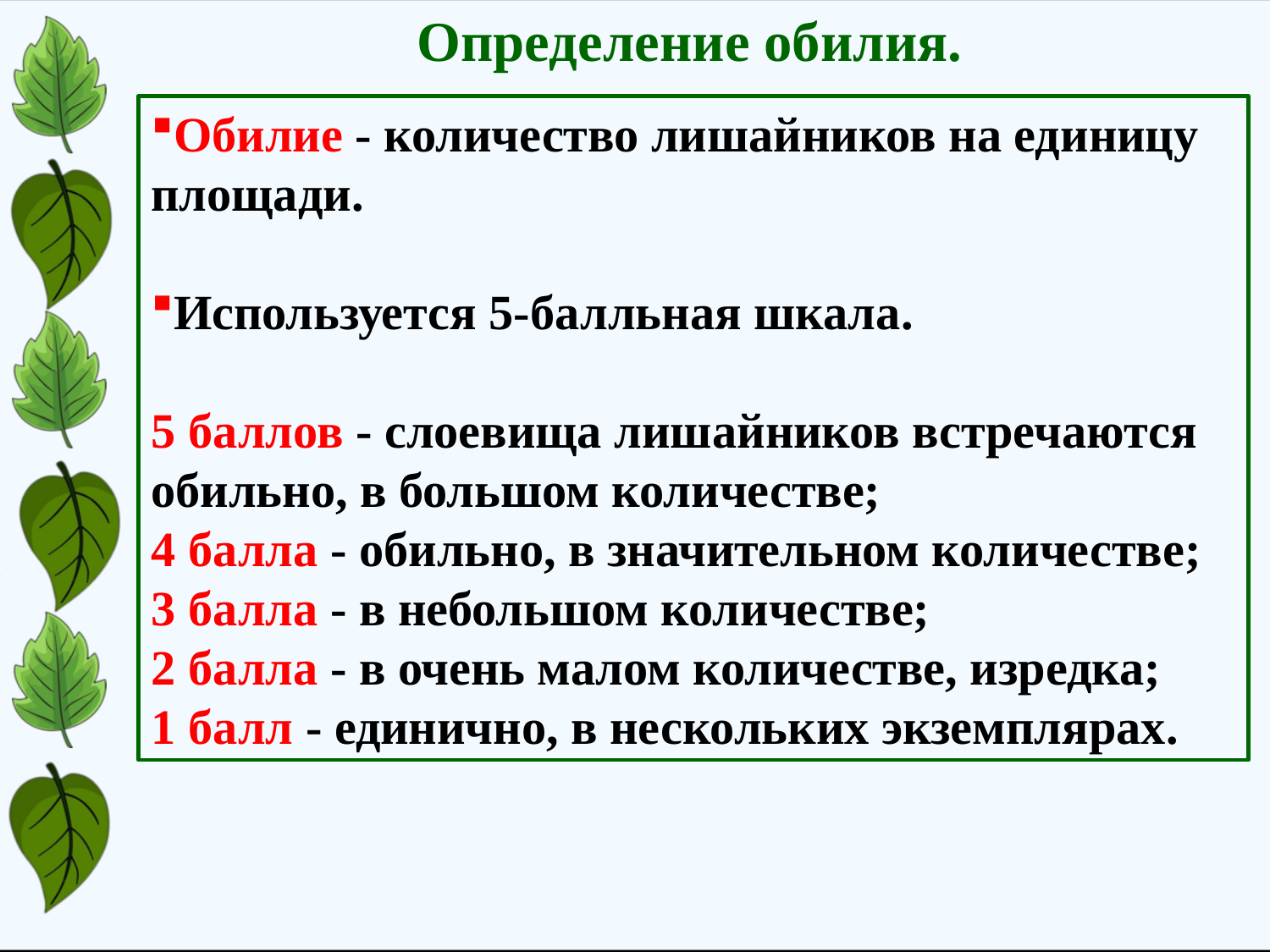

Определение обилия.
Обилие - количество лишайников на единицу площади.

Используется 5-балльная шкала.

5 баллов - слоевища лишайников встречаются обильно, в большом количестве;
4 балла - обильно, в значительном количестве;
3 балла - в небольшом количестве;
2 балла - в очень малом количестве, изредка;
1 балл - единично, в нескольких экземплярах.